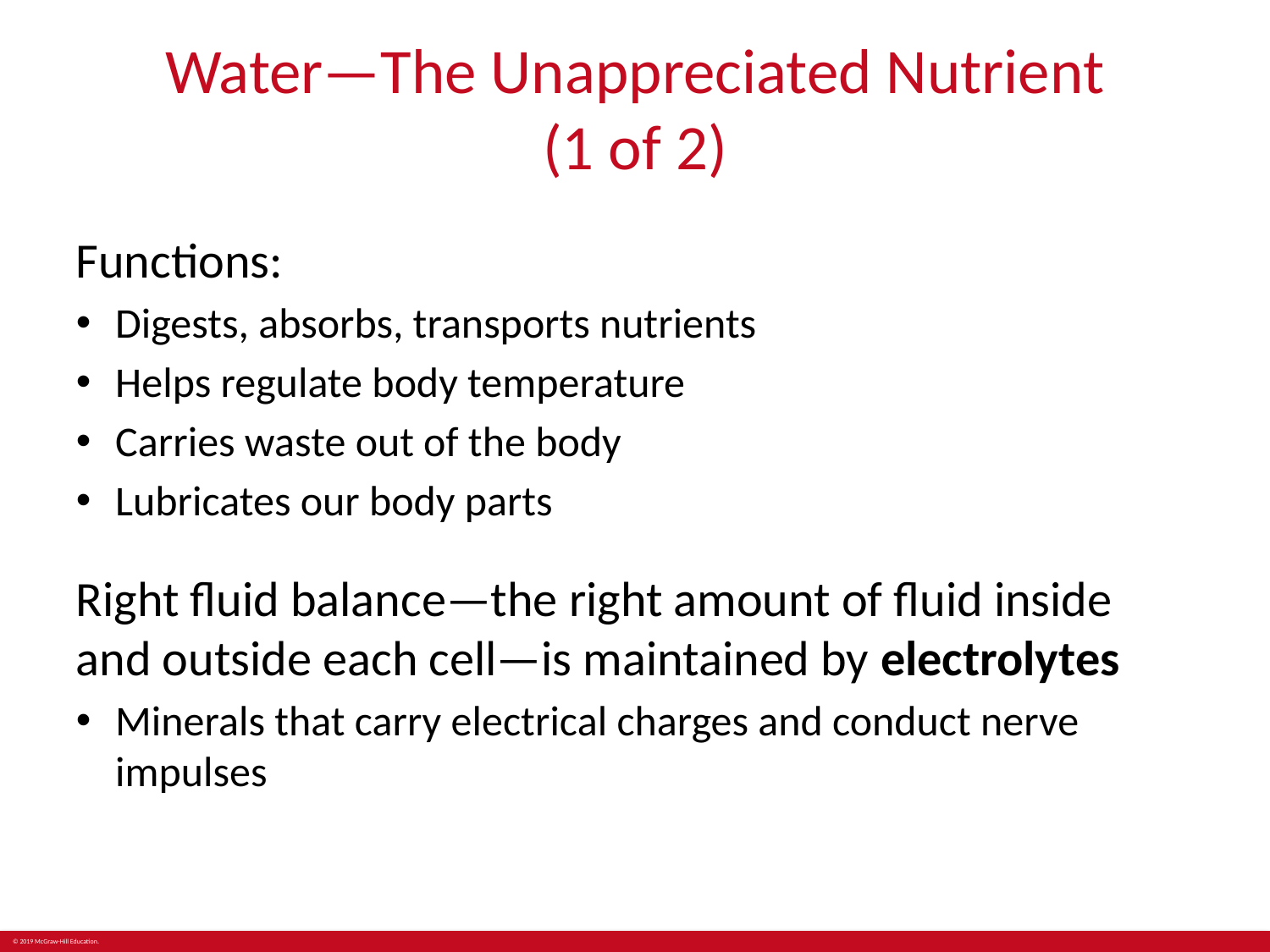

# Water—The Unappreciated Nutrient (1 of 2)
Functions:
Digests, absorbs, transports nutrients
Helps regulate body temperature
Carries waste out of the body
Lubricates our body parts
Right fluid balance—the right amount of fluid inside and outside each cell—is maintained by electrolytes
Minerals that carry electrical charges and conduct nerve impulses